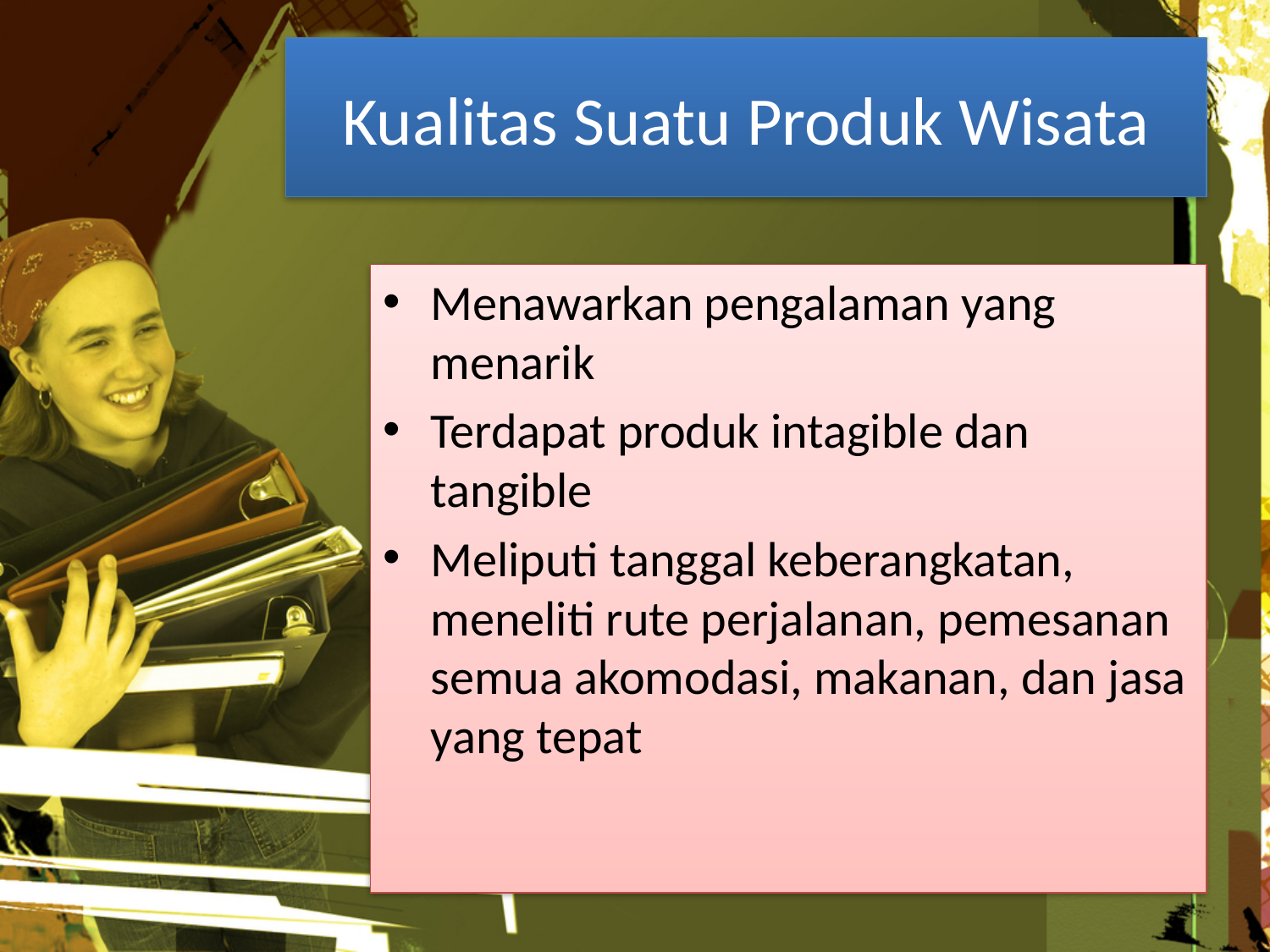

# Kualitas Suatu Produk Wisata
Menawarkan pengalaman yang menarik
Terdapat produk intagible dan tangible
Meliputi tanggal keberangkatan, meneliti rute perjalanan, pemesanan semua akomodasi, makanan, dan jasa yang tepat